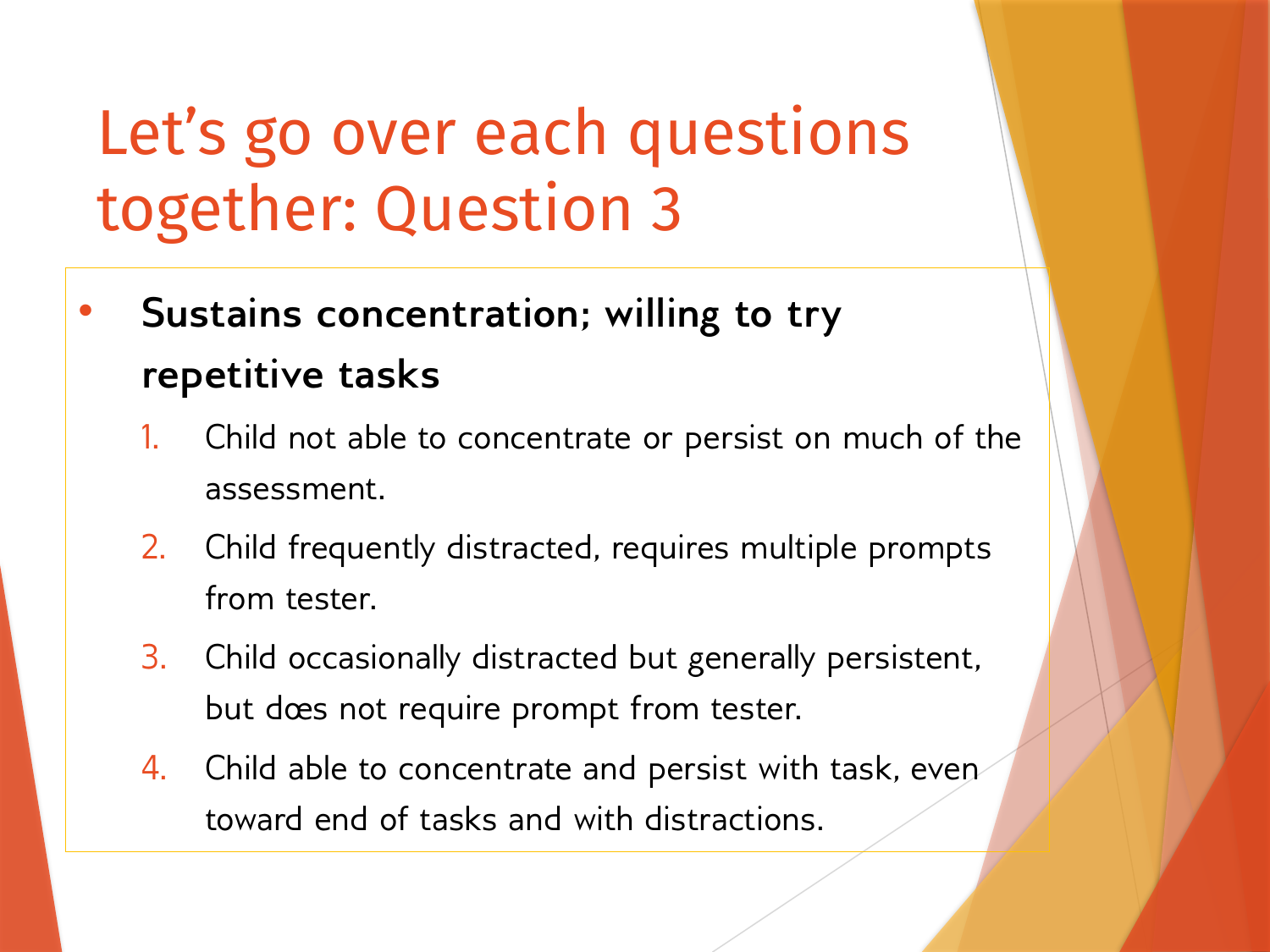

# Let’s go over each questions together: Question 3
Sustains concentration; willing to try repetitive tasks
Child not able to concentrate or persist on much of the assessment.
Child frequently distracted, requires multiple prompts from tester.
Child occasionally distracted but generally persistent, but does not require prompt from tester.
Child able to concentrate and persist with task, even toward end of tasks and with distractions.